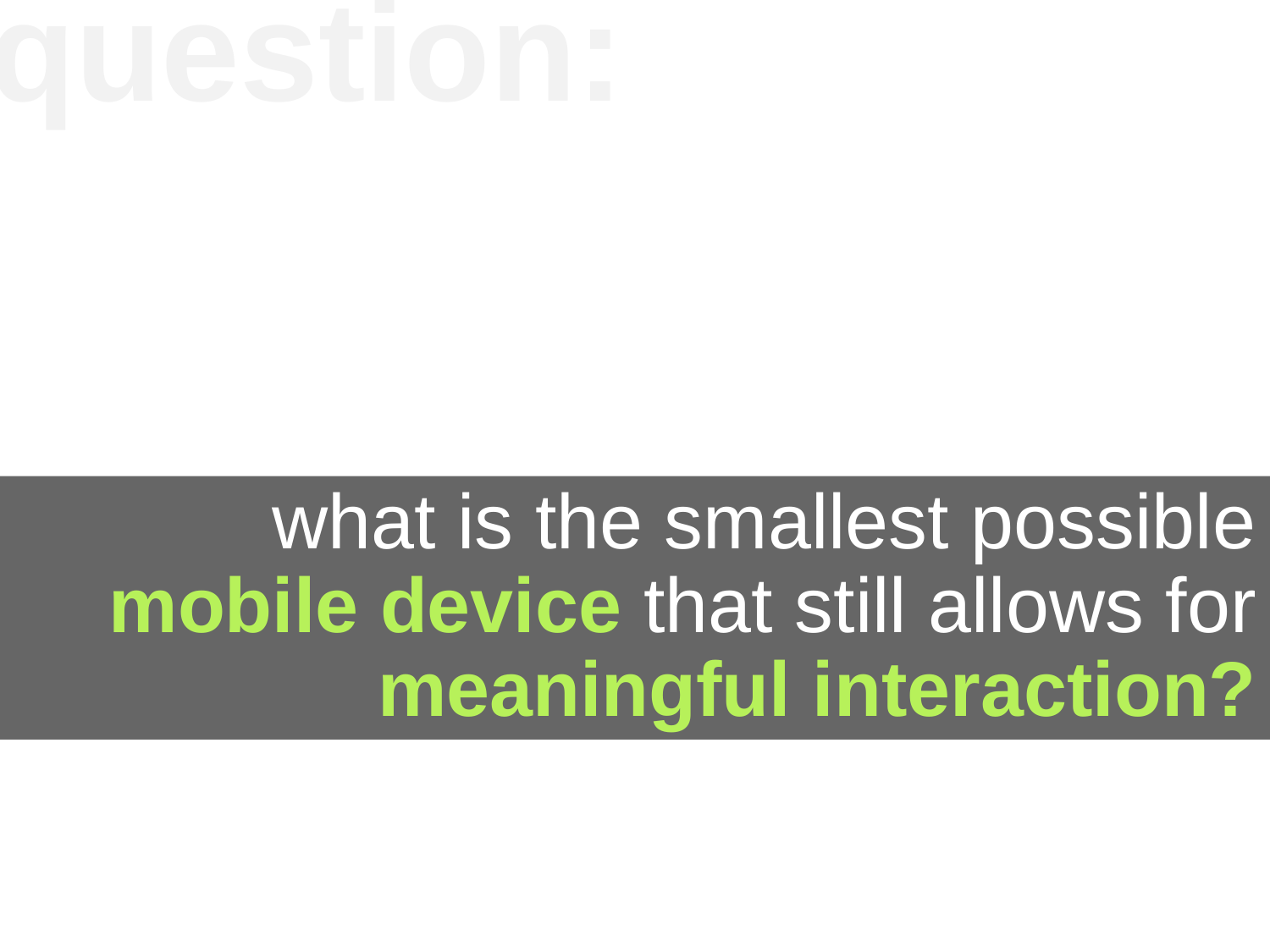

question:
what is the smallest possible
mobile device that still allows for
meaningful interaction?